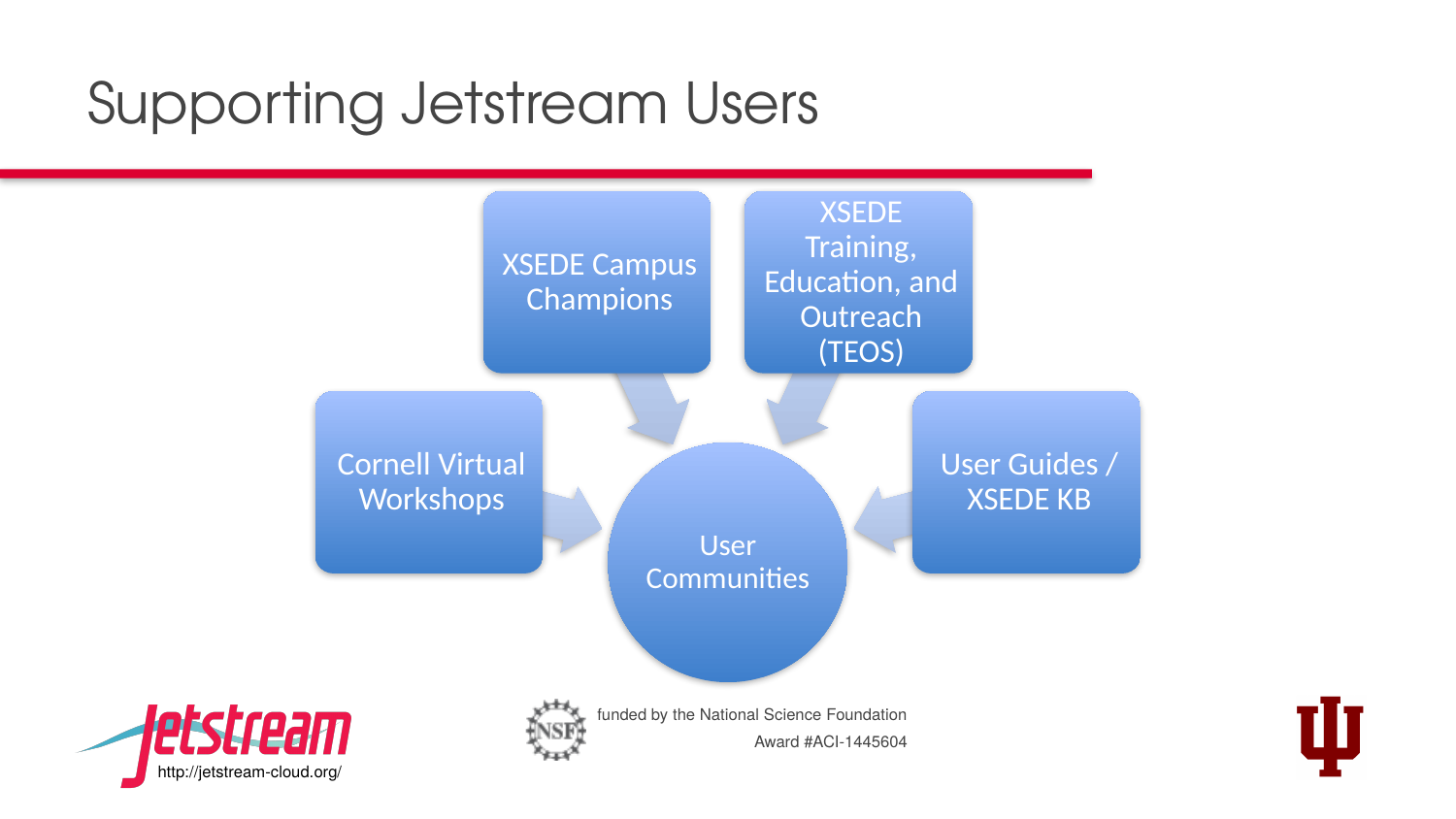

# Supporting Jetstream Users
User Communities
Cornell Virtual Workshops
XSEDE Campus Champions
XSEDE Training, Education, and Outreach (TEOS)
User Guides / XSEDE KB